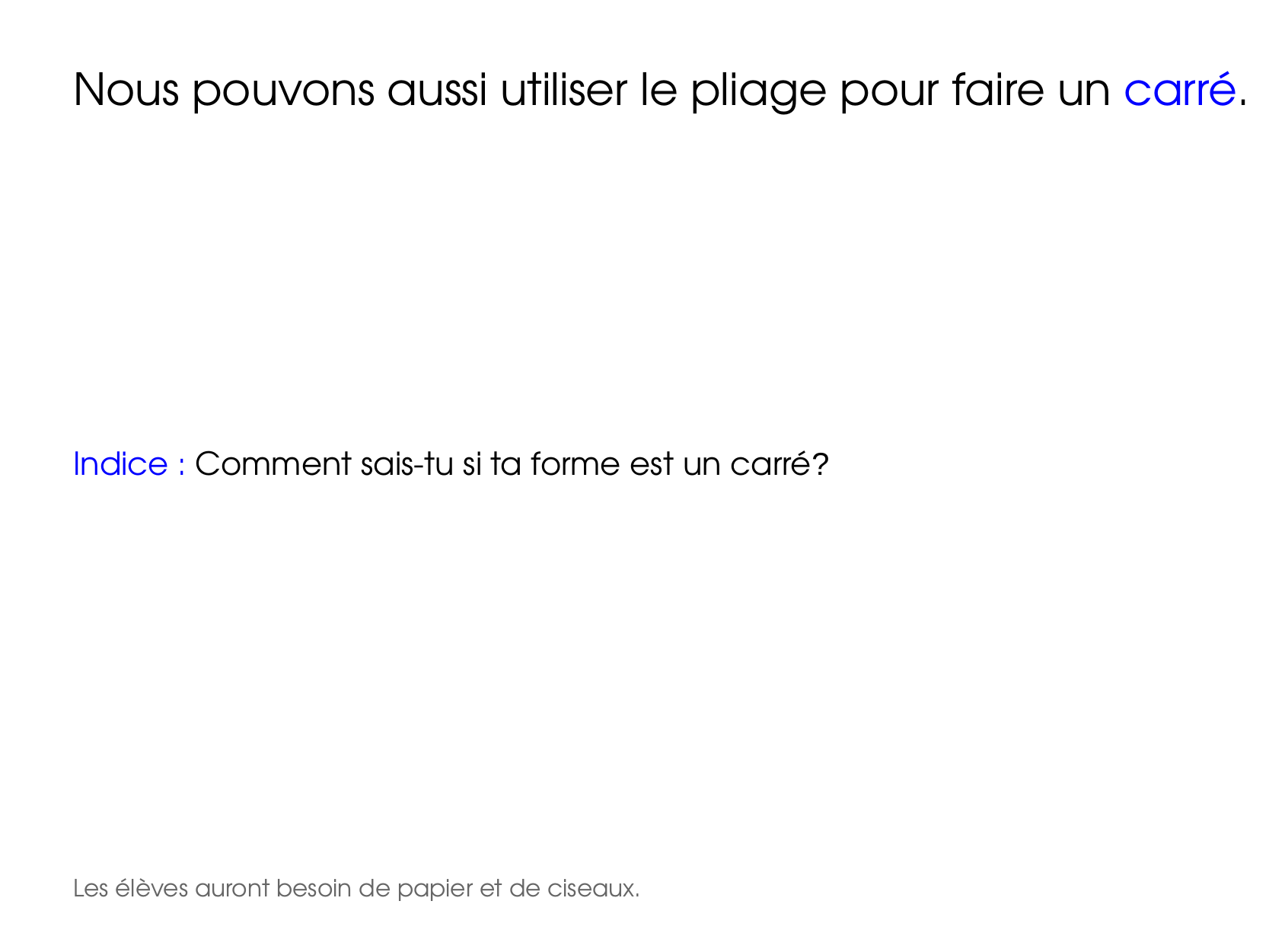

Nous pouvons aussi utiliser le pliage pour faire un carré.
Indice : Comment sais-tu si ta forme est un carré?
Les élèves auront besoin de papier et de ciseaux.